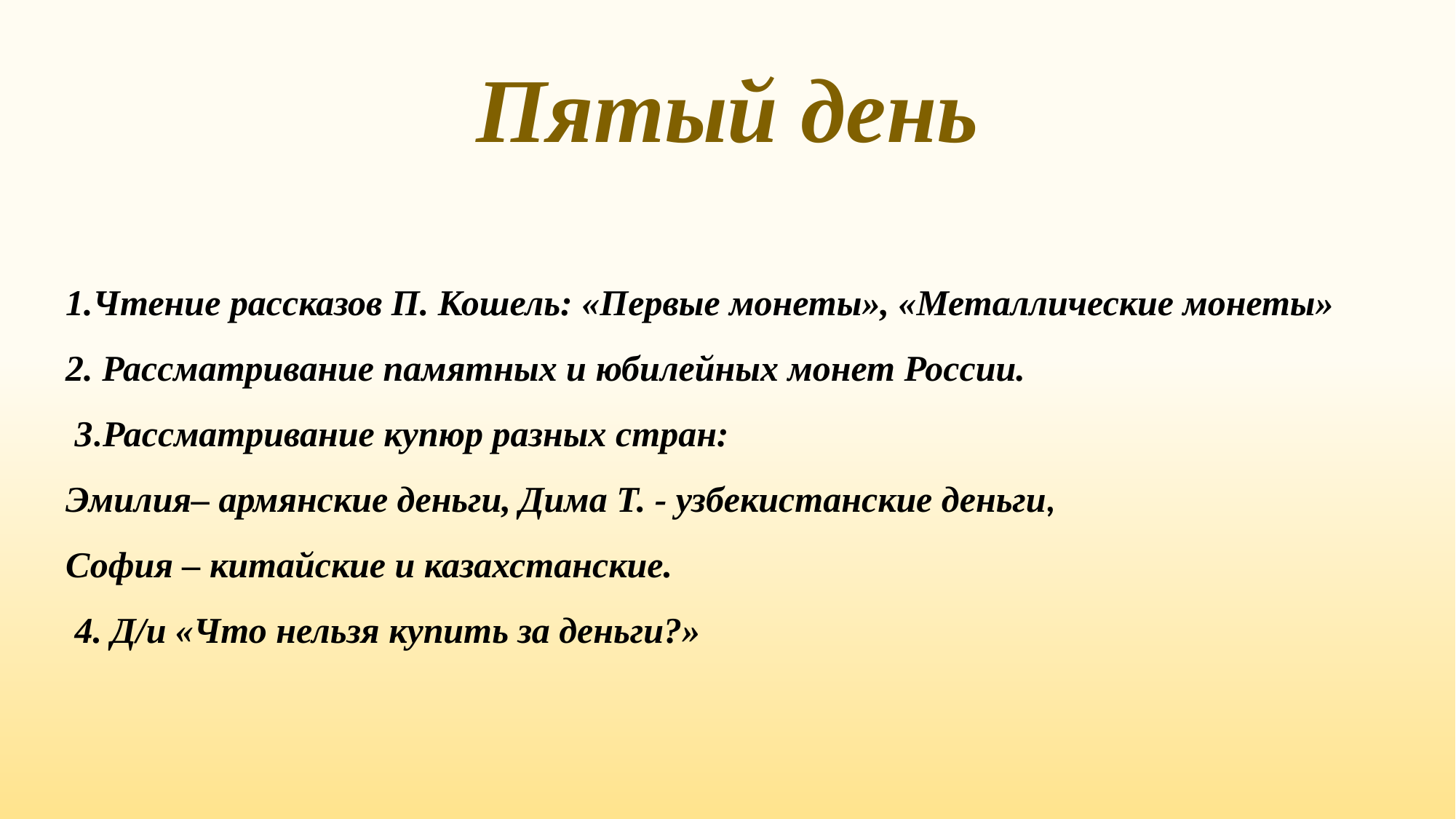

# Пятый день

1.Чтение рассказов П. Кошель: «Первые монеты», «Металлические монеты»
2. Рассматривание памятных и юбилейных монет России.
 3.Рассматривание купюр разных стран:
Эмилия– армянские деньги, Дима Т. - узбекистанские деньги,
София – китайские и казахстанские.
 4. Д/и «Что нельзя купить за деньги?»